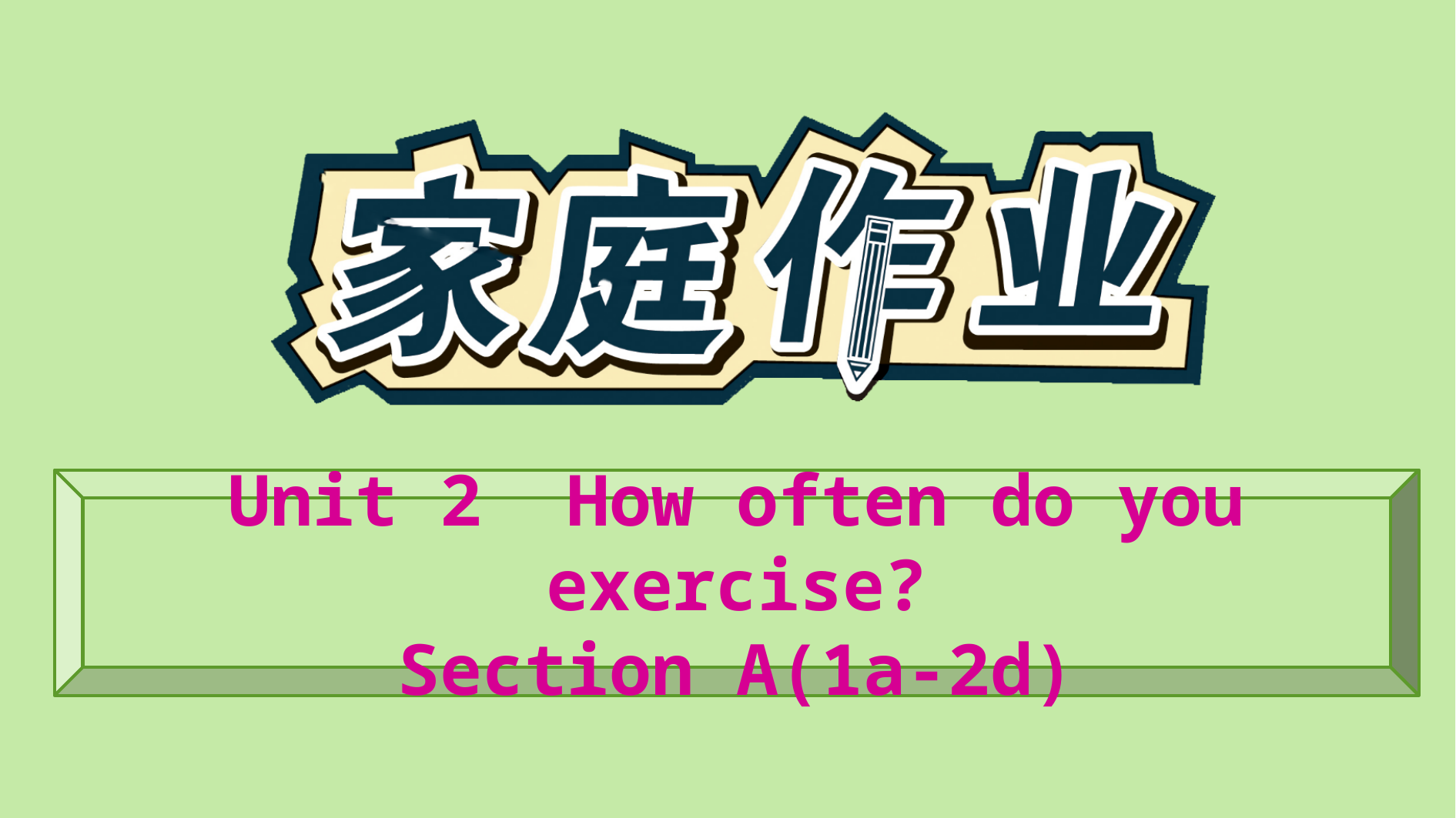

Unit 2  How often do you exercise?
Section A(1a-2d)